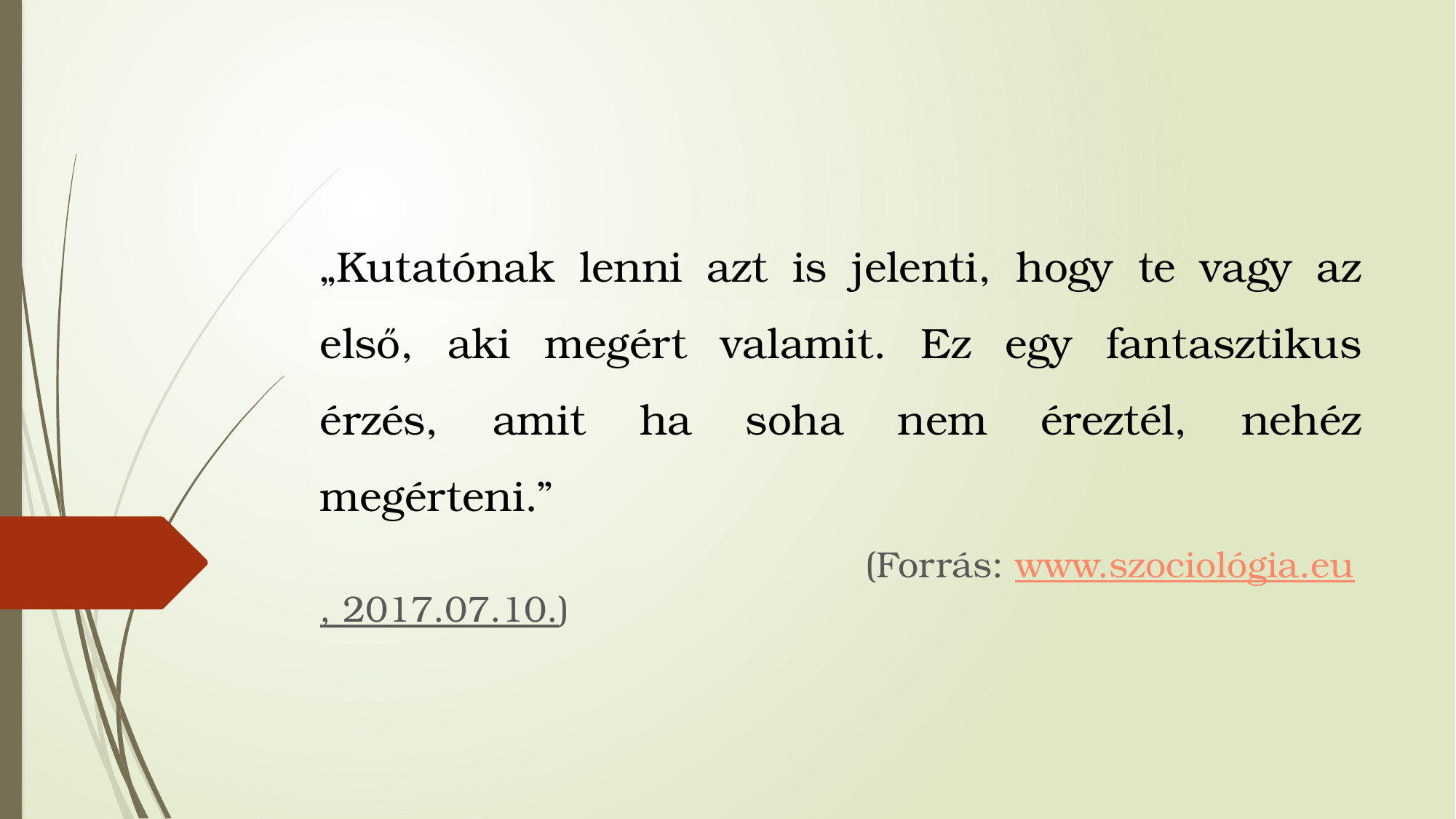

„Kutatónak lenni azt is jelenti, hogy te vagy az első, aki megért valamit. Ez egy fantasztikus érzés, amit ha soha nem éreztél, nehéz megérteni.”
					(Forrás: www.szociológia.eu, 2017.07.10.)
#